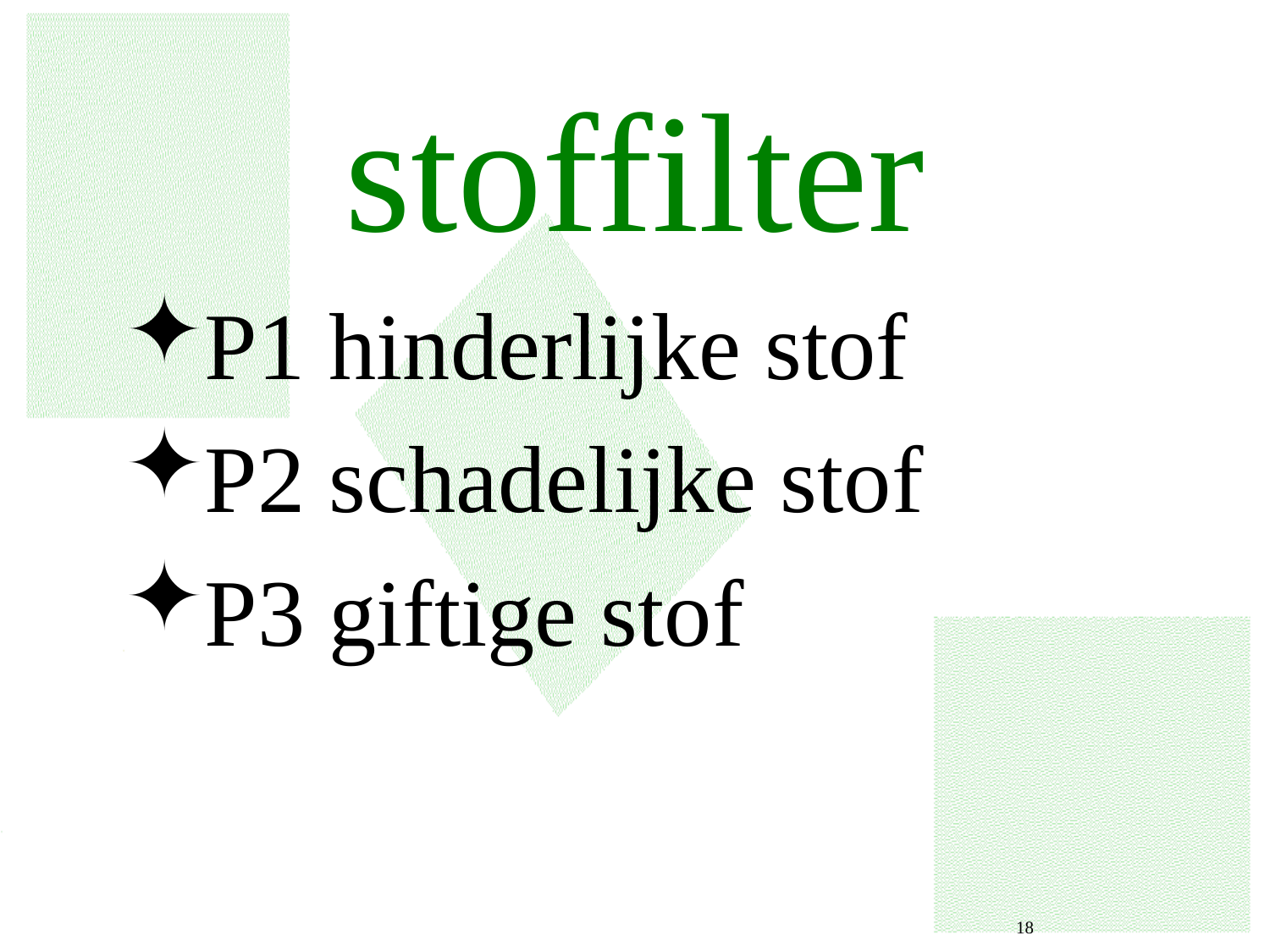

# stoffilter
P1 hinderlijke stof
P2 schadelijke stof
P3 giftige stof

                     18